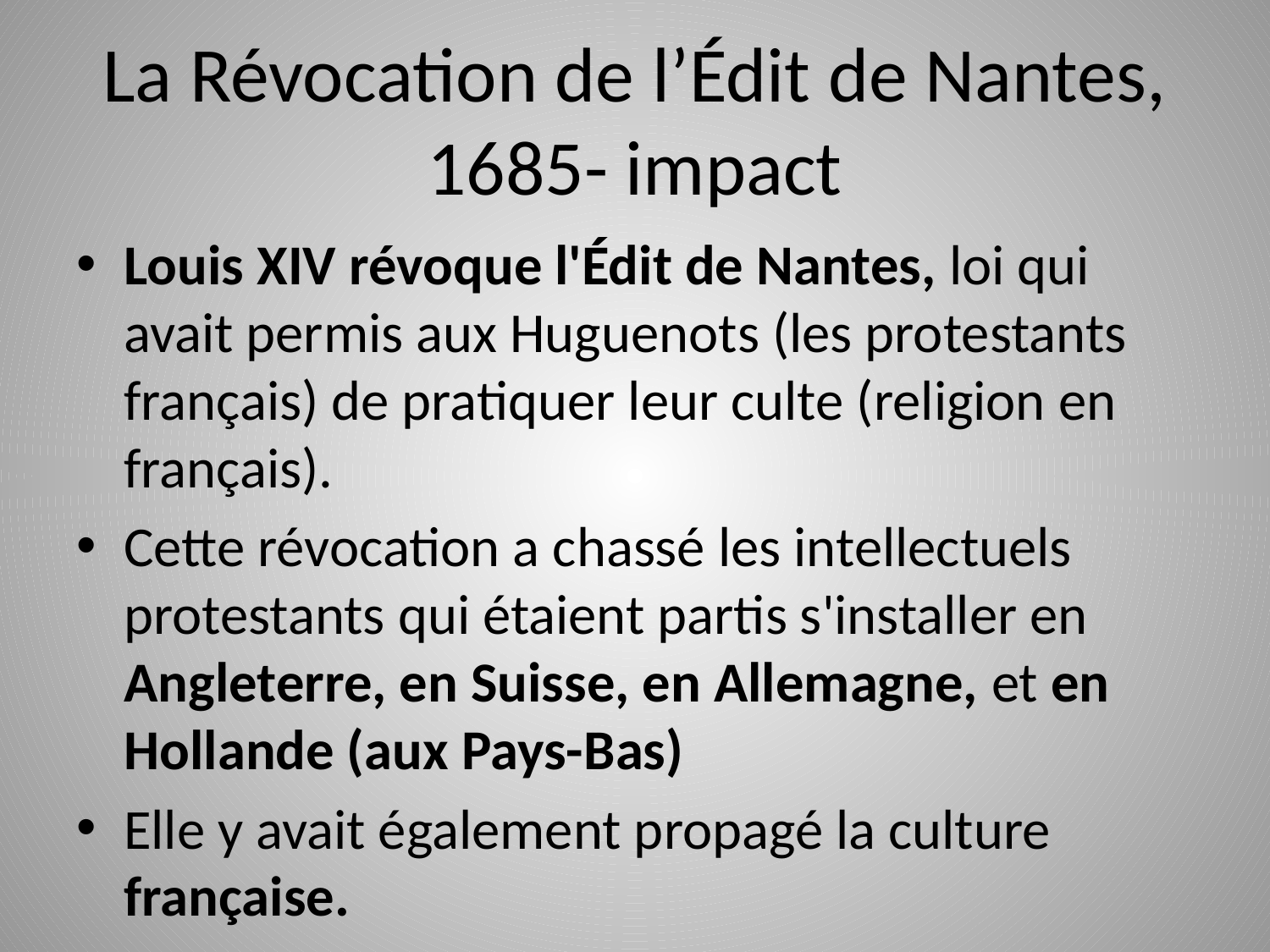

# La Révocation de l’Édit de Nantes, 1685- impact
Louis XIV révoque l'Édit de Nantes, loi qui avait permis aux Huguenots (les protestants français) de pratiquer leur culte (religion en français).
Cette révocation a chassé les intellectuels protestants qui étaient partis s'installer en Angleterre, en Suisse, en Allemagne, et en Hollande (aux Pays-Bas)
Elle y avait également propagé la culture française.